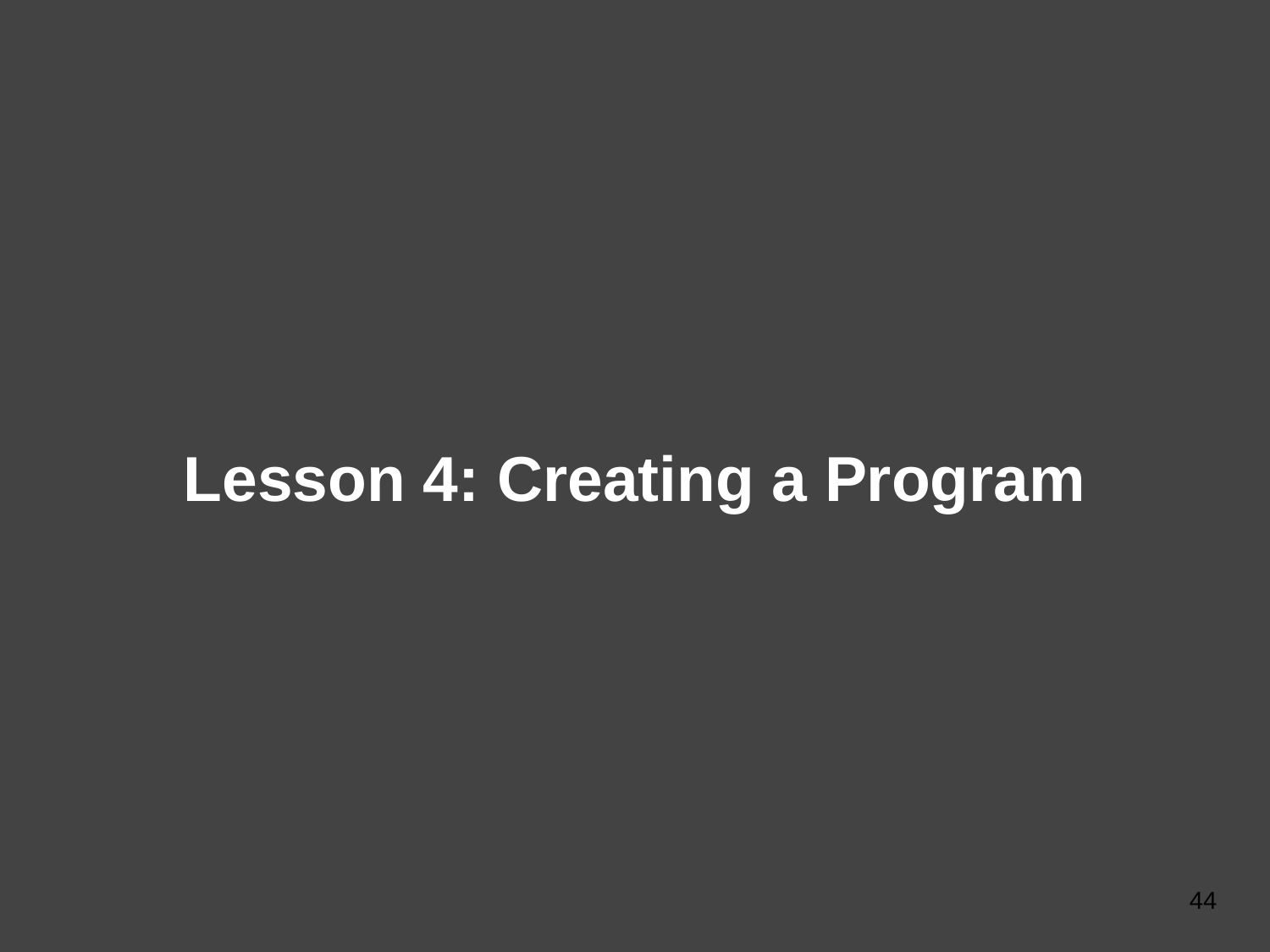

# Lesson 4: Creating a Program
44